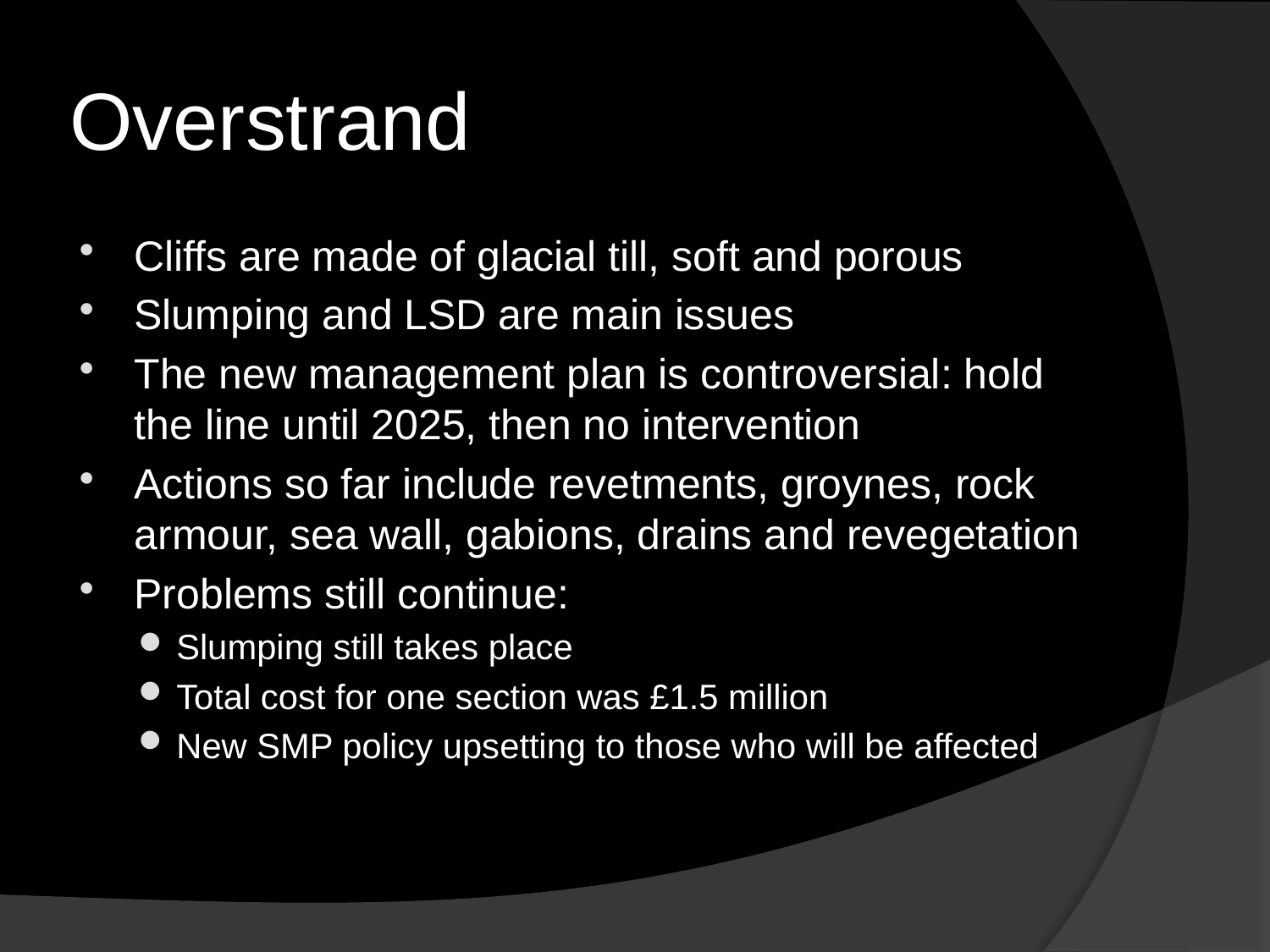

# Overstrand
Cliffs are made of glacial till, soft and porous
Slumping and LSD are main issues
The new management plan is controversial: hold the line until 2025, then no intervention
Actions so far include revetments, groynes, rock armour, sea wall, gabions, drains and revegetation
Problems still continue:
Slumping still takes place
Total cost for one section was £1.5 million
New SMP policy upsetting to those who will be affected